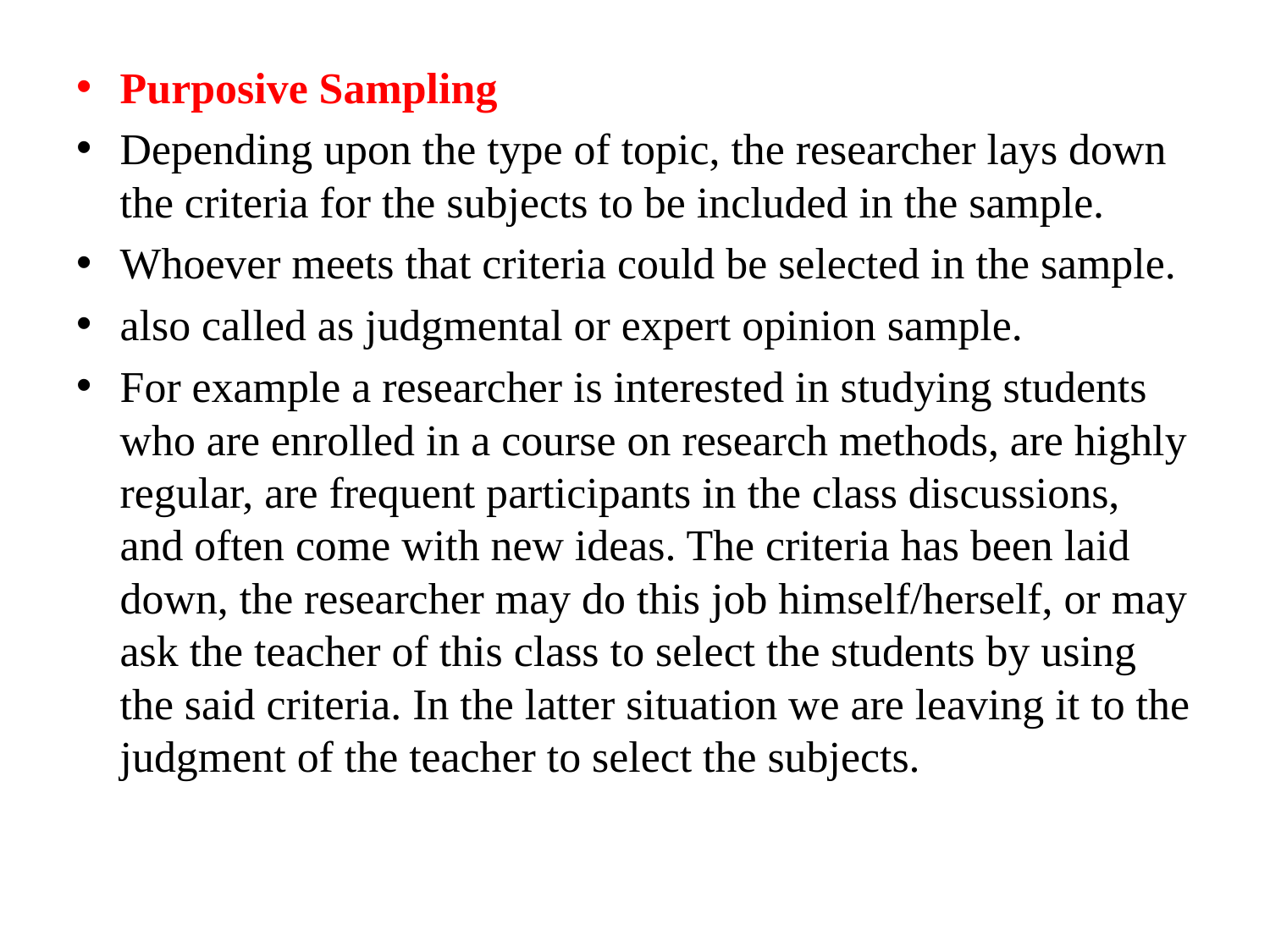

Purposive Sampling
Depending upon the type of topic, the researcher lays down the criteria for the subjects to be included in the sample.
Whoever meets that criteria could be selected in the sample.
also called as judgmental or expert opinion sample.
For example a researcher is interested in studying students who are enrolled in a course on research methods, are highly regular, are frequent participants in the class discussions, and often come with new ideas. The criteria has been laid down, the researcher may do this job himself/herself, or may ask the teacher of this class to select the students by using the said criteria. In the latter situation we are leaving it to the judgment of the teacher to select the subjects.